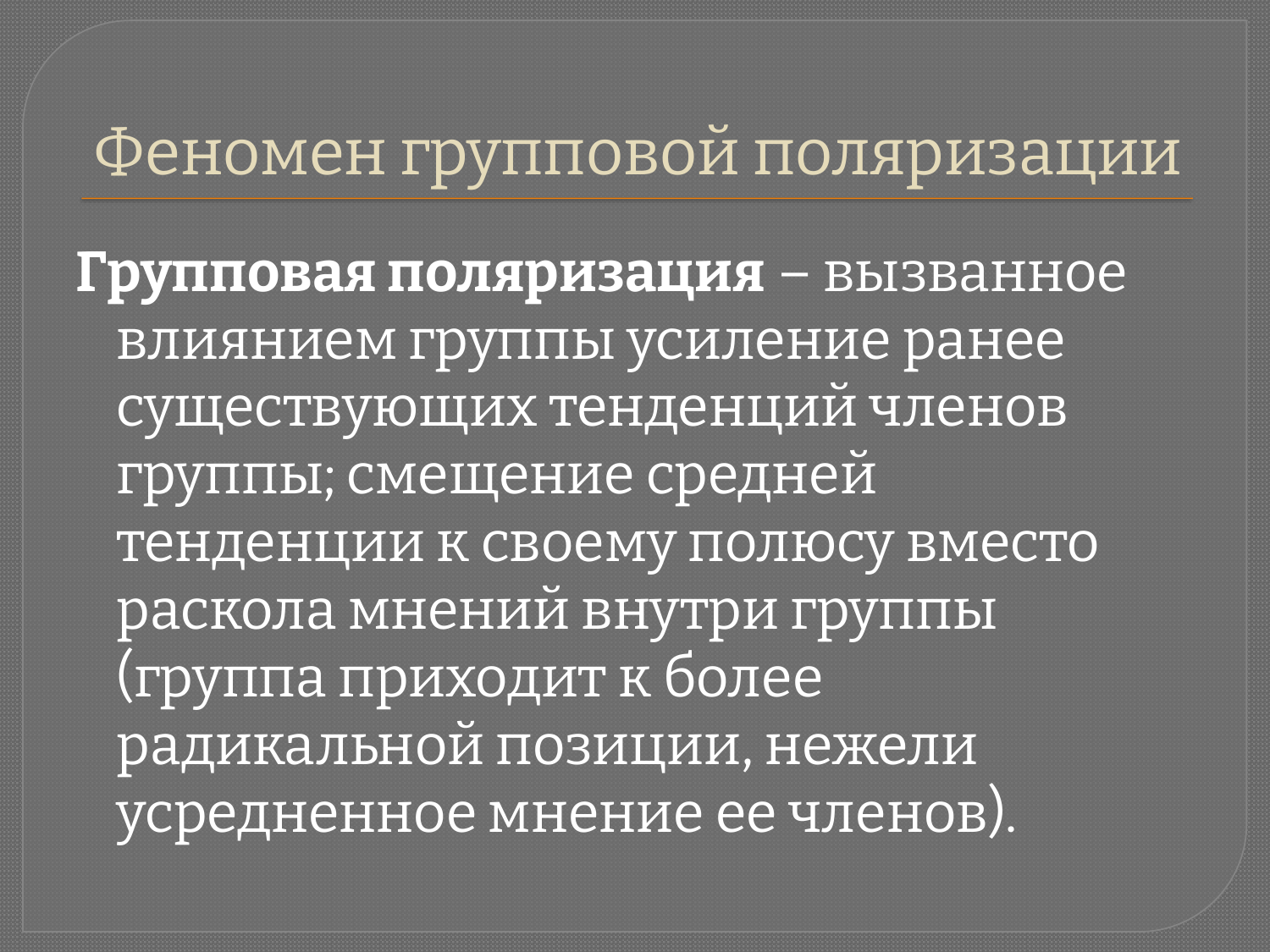

# Феномен групповой поляризации
Групповая поляризация – вызванное влиянием группы усиление ранее существующих тенденций членов группы; смещение средней тенденции к своему полюсу вместо раскола мнений внутри группы (группа приходит к более радикальной позиции, нежели усредненное мнение ее членов).